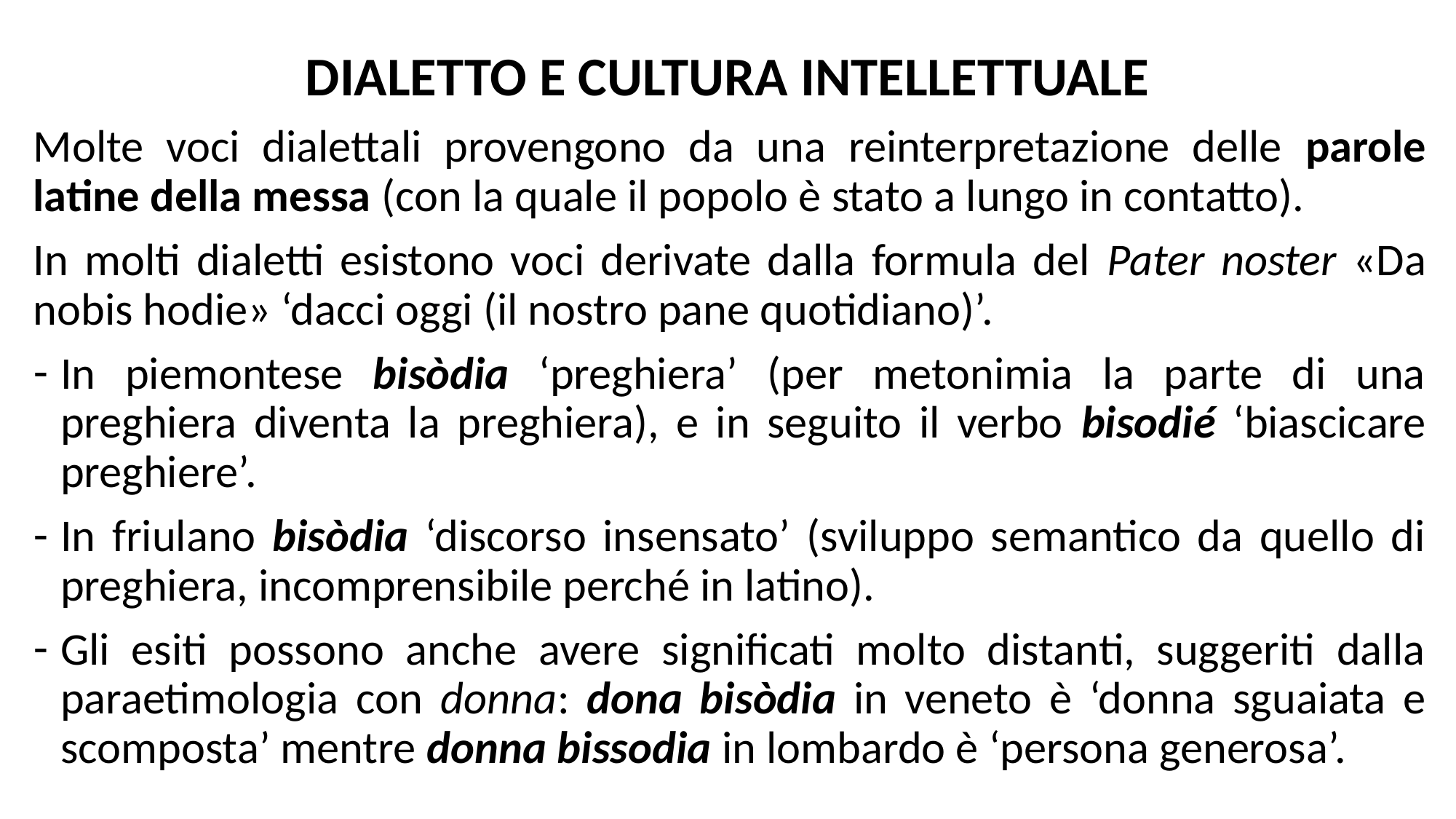

# DIALETTO E CULTURA INTELLETTUALE
Molte voci dialettali provengono da una reinterpretazione delle parole latine della messa (con la quale il popolo è stato a lungo in contatto).
In molti dialetti esistono voci derivate dalla formula del Pater noster «Da nobis hodie» ‘dacci oggi (il nostro pane quotidiano)’.
In piemontese bisòdia ‘preghiera’ (per metonimia la parte di una preghiera diventa la preghiera), e in seguito il verbo bisodié ‘biascicare preghiere’.
In friulano bisòdia ‘discorso insensato’ (sviluppo semantico da quello di preghiera, incomprensibile perché in latino).
Gli esiti possono anche avere significati molto distanti, suggeriti dalla paraetimologia con donna: dona bisòdia in veneto è ‘donna sguaiata e scomposta’ mentre donna bissodia in lombardo è ‘persona generosa’.